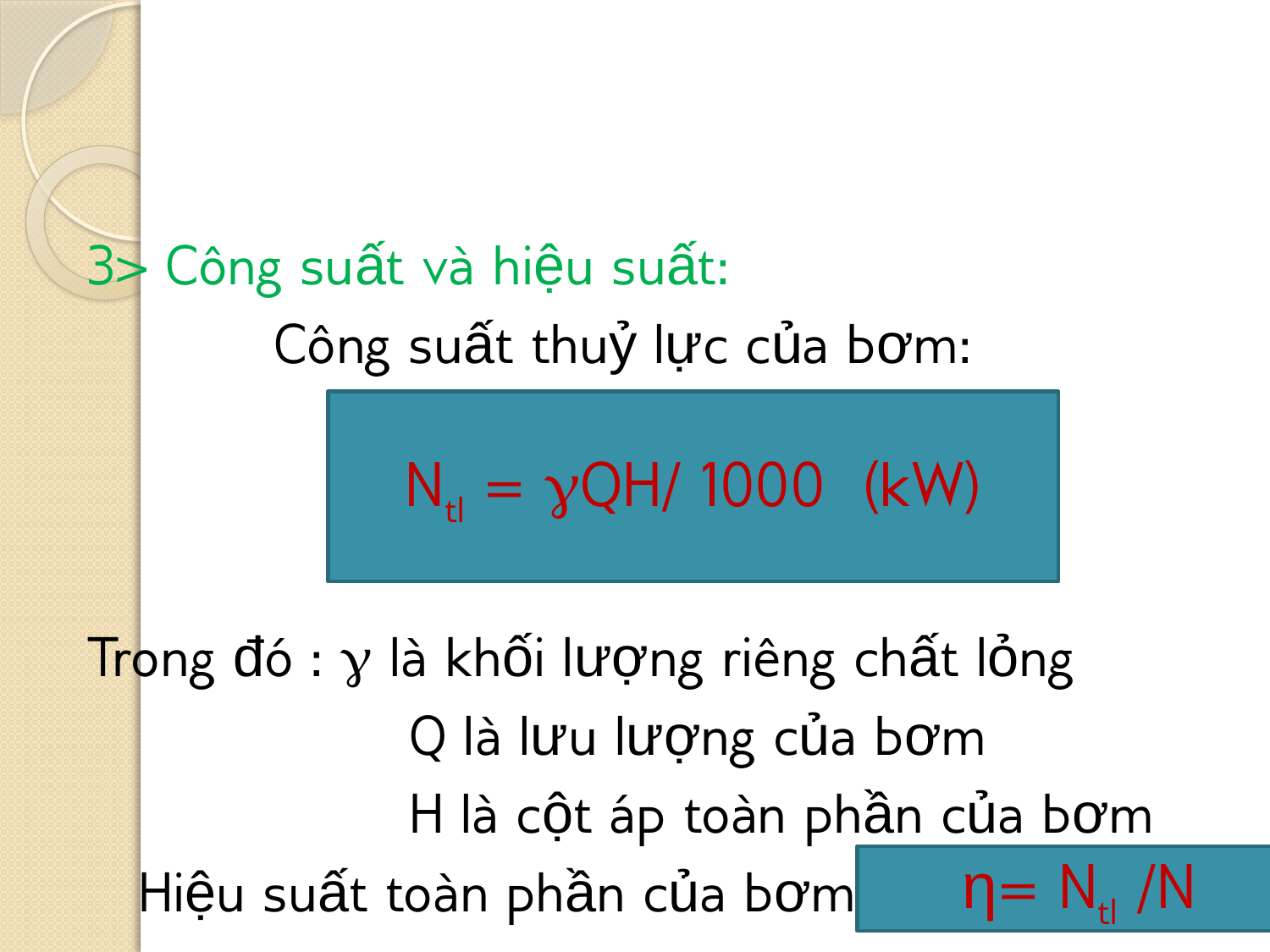

#
3> Công suất và hiệu suất:
           Công suất thuỷ lực của bơm:

Trong đó : γ là khối lượng riêng chất lỏng
                   Q là lưu lượng của bơm
                   H là cột áp toàn phần của bơm
   Hiệu suất toàn phần của bơm:

Ntl = γQH/ 1000  (kW)
η= Ntl /N